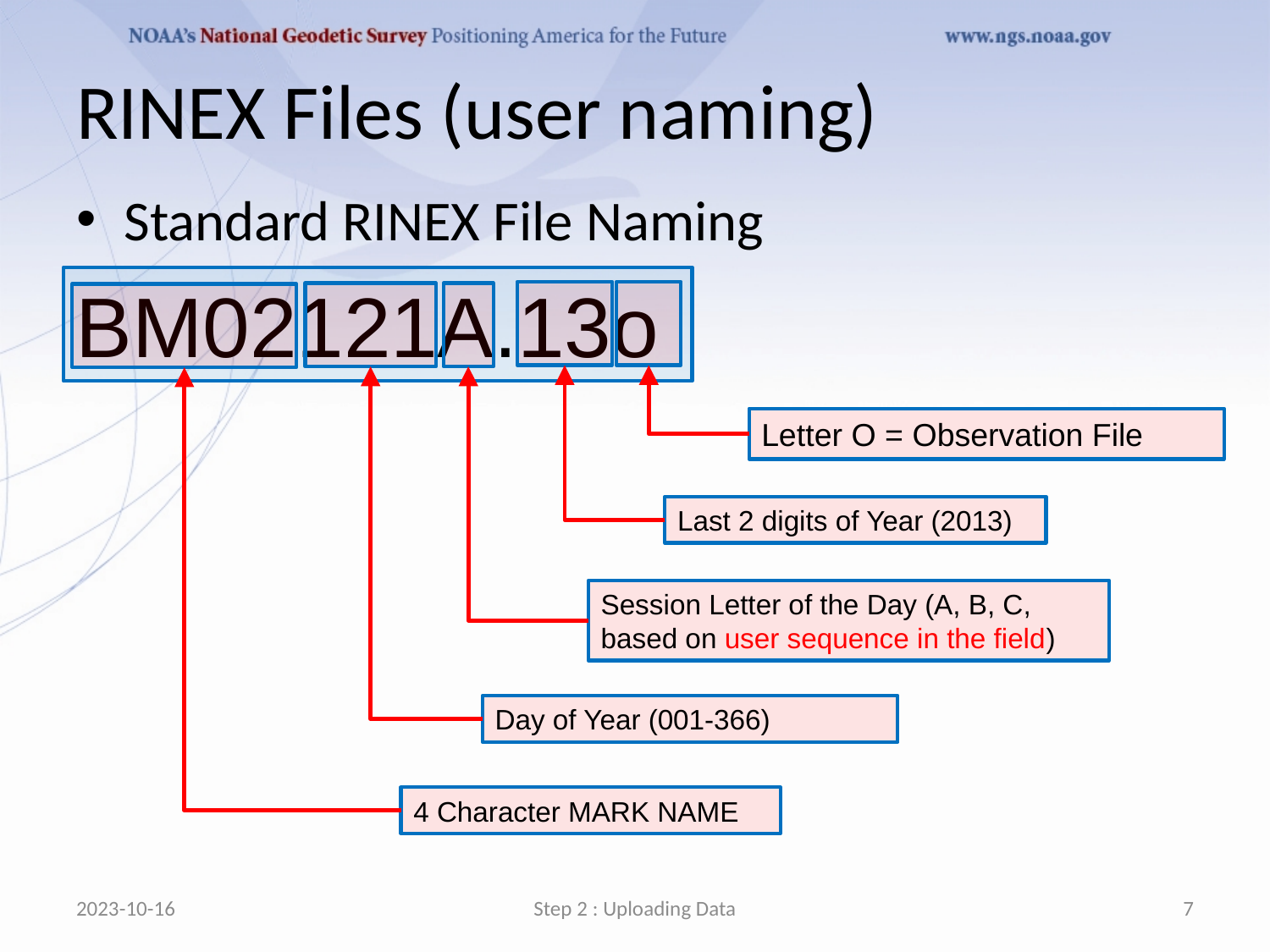

# RINEX Files (user naming)
Standard RINEX File Naming
BM02121A.13o

Letter O = Observation File
Last 2 digits of Year (2013)
Session Letter of the Day (A, B, C, based on user sequence in the field)
Day of Year (001-366)
4 Character MARK NAME
2023-10-16
Step 2 : Uploading Data
7